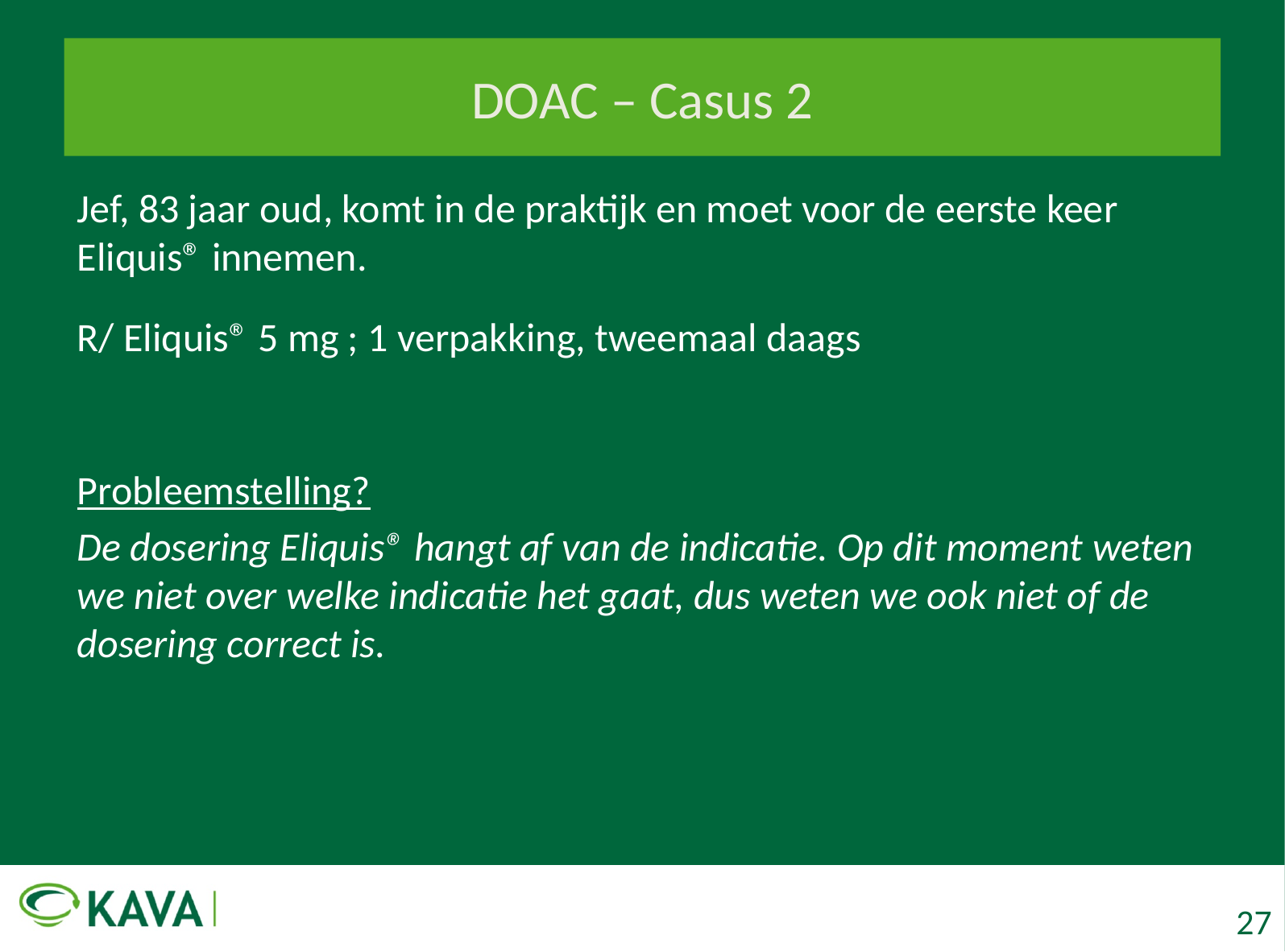

# DOAC – Casus 2
Jef, 83 jaar oud, komt in de praktijk en moet voor de eerste keer Eliquis® innemen.
R/ Eliquis® 5 mg ; 1 verpakking, tweemaal daags
Probleemstelling?
De dosering Eliquis® hangt af van de indicatie. Op dit moment weten we niet over welke indicatie het gaat, dus weten we ook niet of de dosering correct is.

27